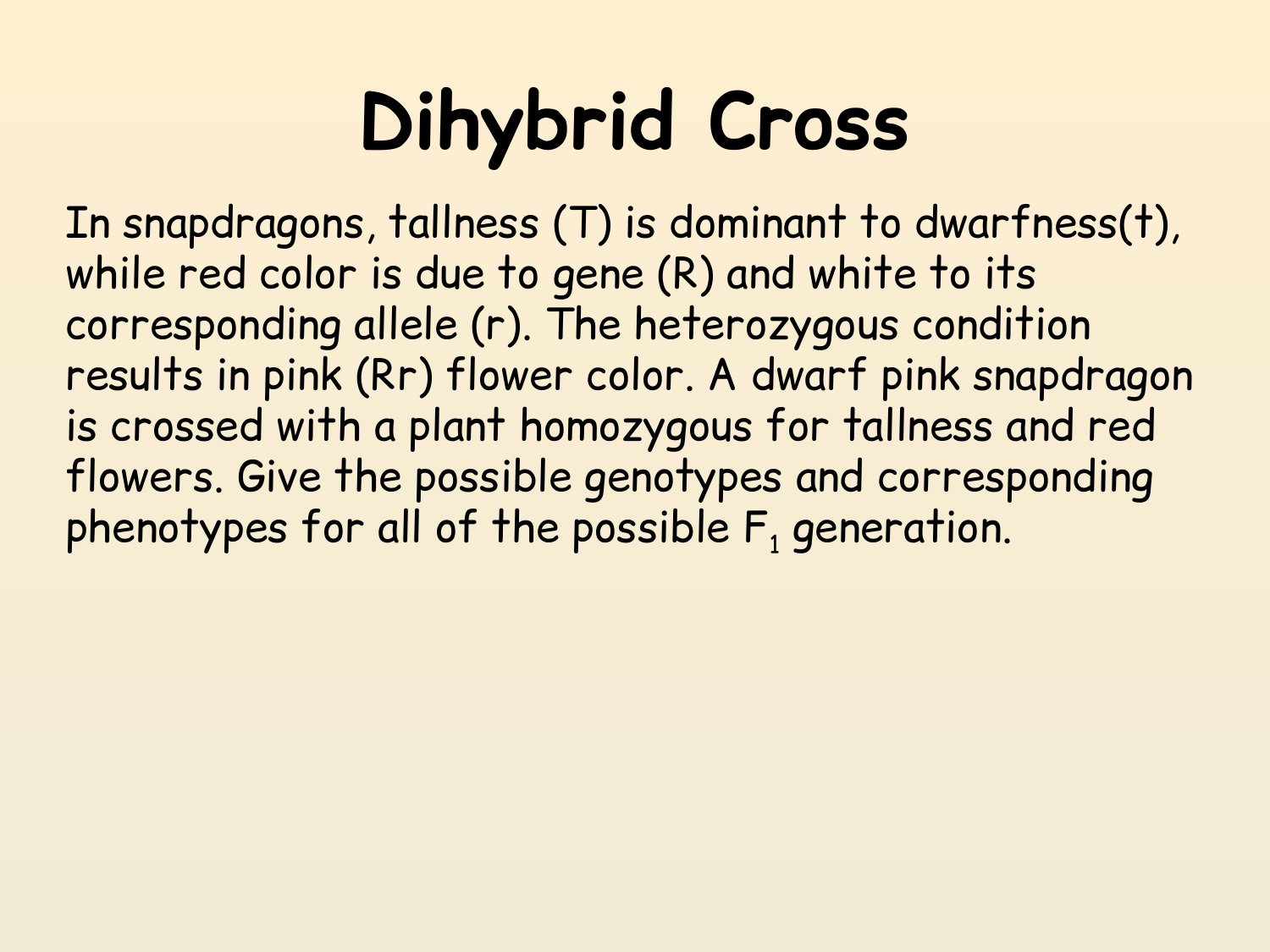

# Dihybrid Cross
In snapdragons, tallness (T) is dominant to dwarfness(t), while red color is due to gene (R) and white to its corresponding allele (r). The heterozygous condition results in pink (Rr) flower color. A dwarf pink snapdragon is crossed with a plant homozygous for tallness and red flowers. Give the possible genotypes and corresponding phenotypes for all of the possible F1 generation.